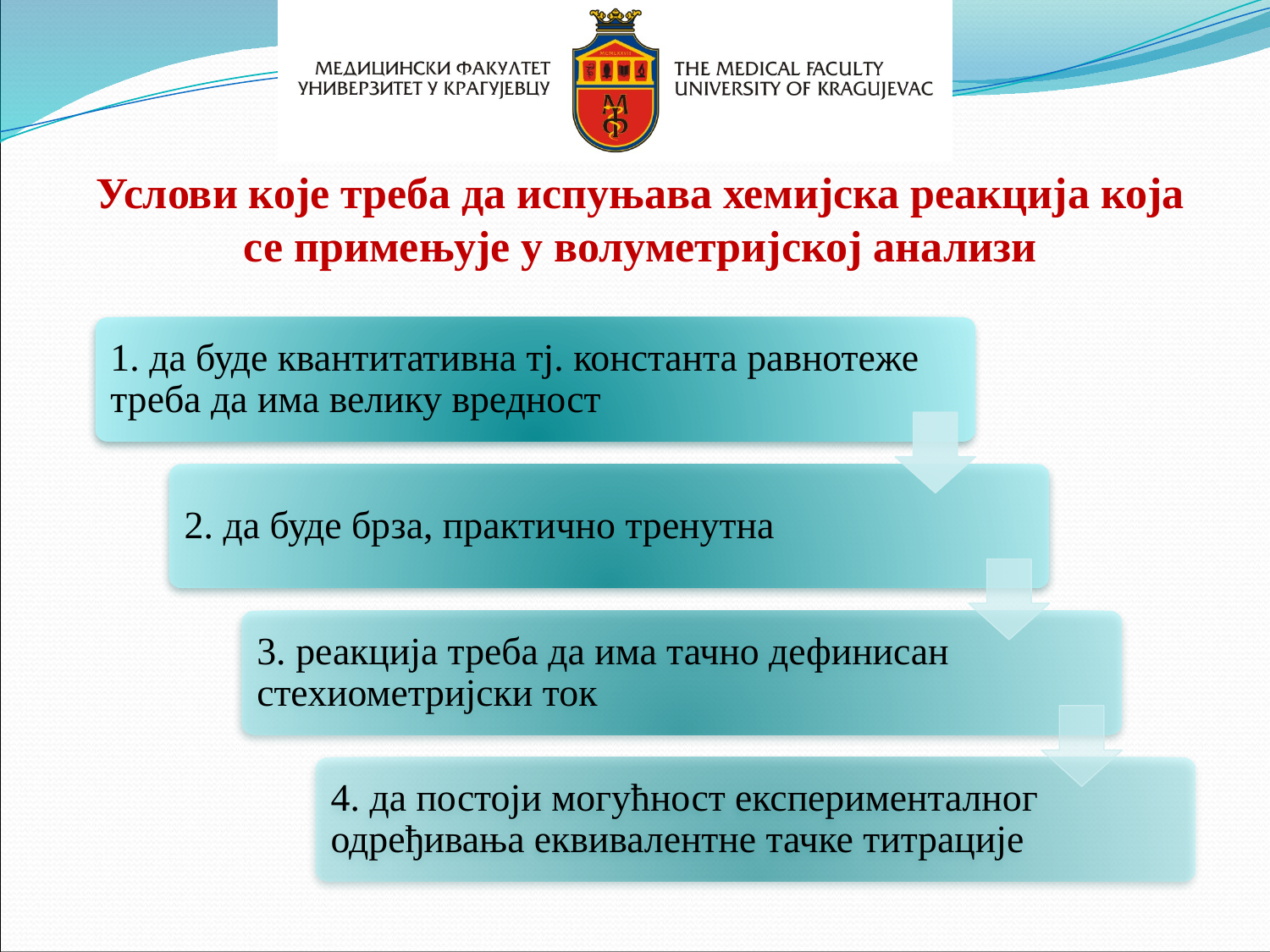

Услови које треба да испуњава хемијска реакција која се примењује у волуметријској анализи
1. да буде квантитативна тј. константа равнотеже треба да има велику вредност
2. да буде брза, практично тренутна
3. реакција треба да има тачно дефинисан стехиометријски ток
4. да постоји могућност експерименталног одређивања еквивалентне тачке титрације